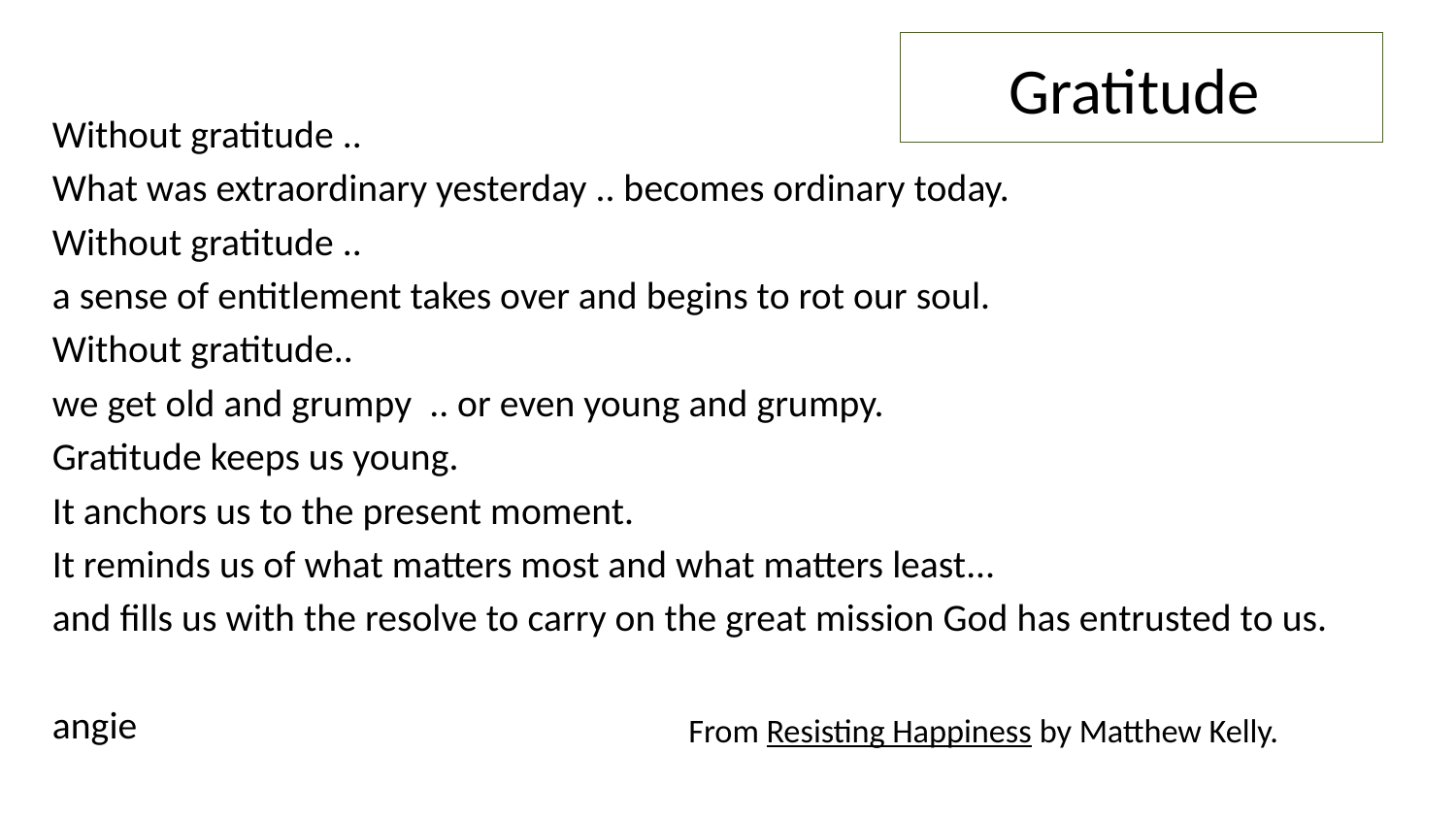

# Gratitude
Without gratitude ..
What was extraordinary yesterday .. becomes ordinary today.
Without gratitude ..
a sense of entitlement takes over and begins to rot our soul.
Without gratitude..
we get old and grumpy  .. or even young and grumpy.
Gratitude keeps us young.
It anchors us to the present moment.
It reminds us of what matters most and what matters least…
and fills us with the resolve to carry on the great mission God has entrusted to us.

angie

From Resisting Happiness by Matthew Kelly.